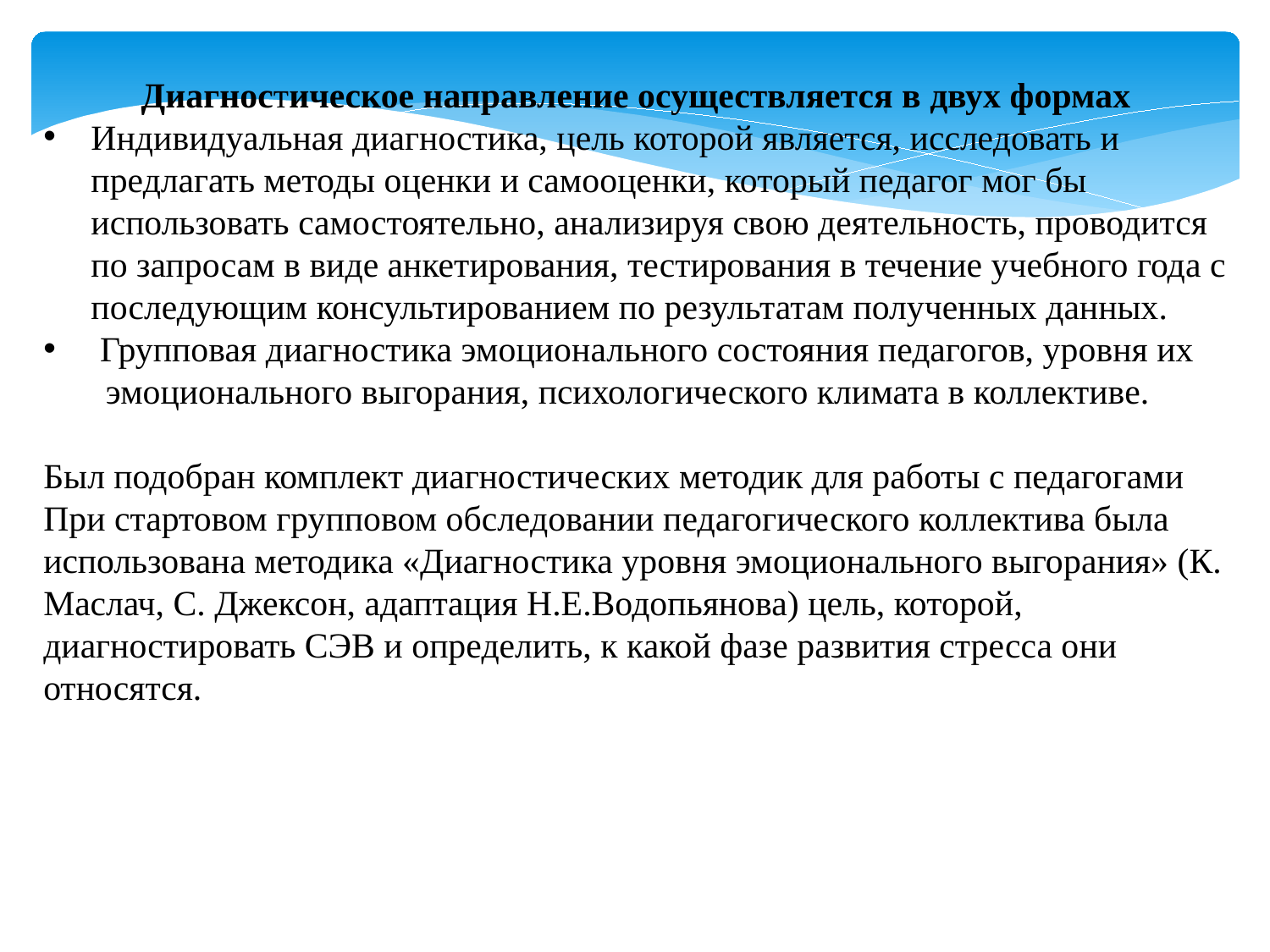

Диагностическое направление осуществляется в двух формах
Индивидуальная диагностика, цель которой является, исследовать и предлагать методы оценки и самооценки, который педагог мог бы использовать самостоятельно, анализируя свою деятельность, проводится по запросам в виде анкетирования, тестирования в течение учебного года с последующим консультированием по результатам полученных данных.
 Групповая диагностика эмоционального состояния педагогов, уровня их
       эмоционального выгорания, психологического климата в коллективе.

Был подобран комплект диагностических методик для работы с педагогами При стартовом групповом обследовании педагогического коллектива была
использована методика «Диагностика уровня эмоционального выгорания» (К. Маслач, С. Джексон, адаптация Н.Е.Водопьянова) цель, которой,   диагностировать СЭВ и определить, к какой фазе развития стресса они относятся.